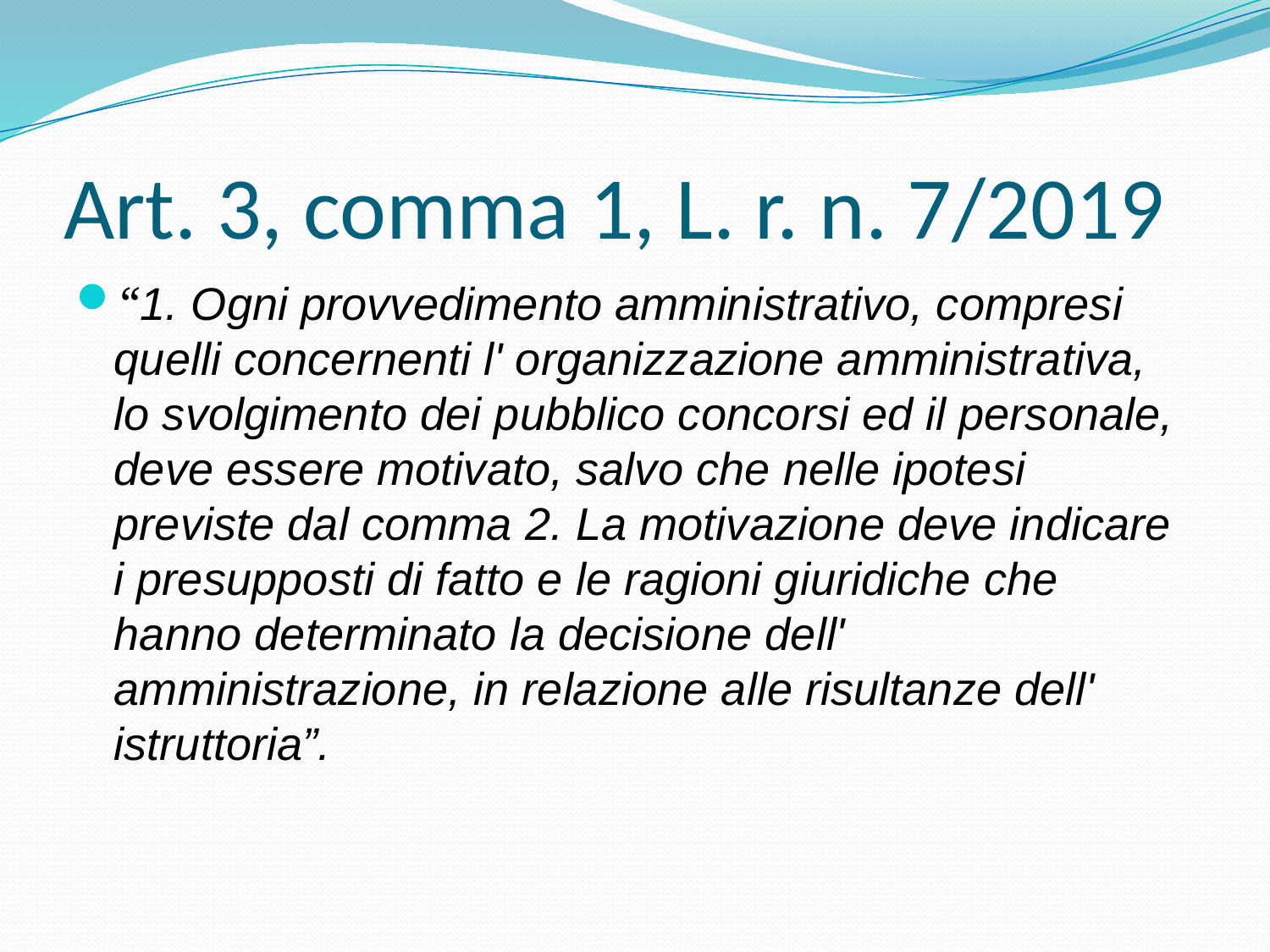

# Art. 3, comma 1, L. r. n. 7/2019
“1. Ogni provvedimento amministrativo, compresi quelli concernenti l' organizzazione amministrativa, lo svolgimento dei pubblico concorsi ed il personale, deve essere motivato, salvo che nelle ipotesi previste dal comma 2. La motivazione deve indicare i presupposti di fatto e le ragioni giuridiche che hanno determinato la decisione dell' amministrazione, in relazione alle risultanze dell' istruttoria”.